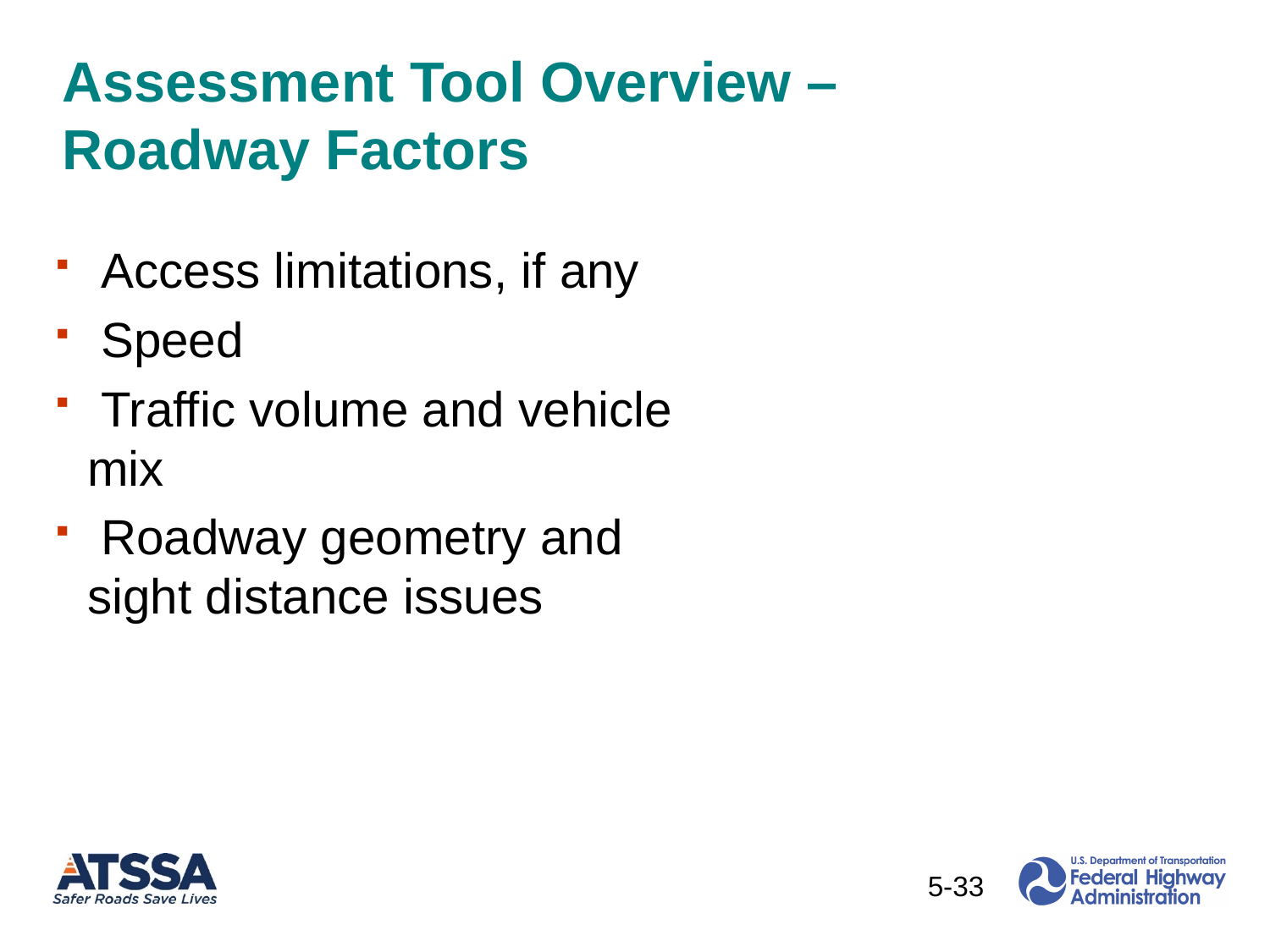

# Assessment Tool Overview –    Roadway Factors
 Access limitations, if any
 Speed
 Traffic volume and vehicle mix
 Roadway geometry and sight distance issues